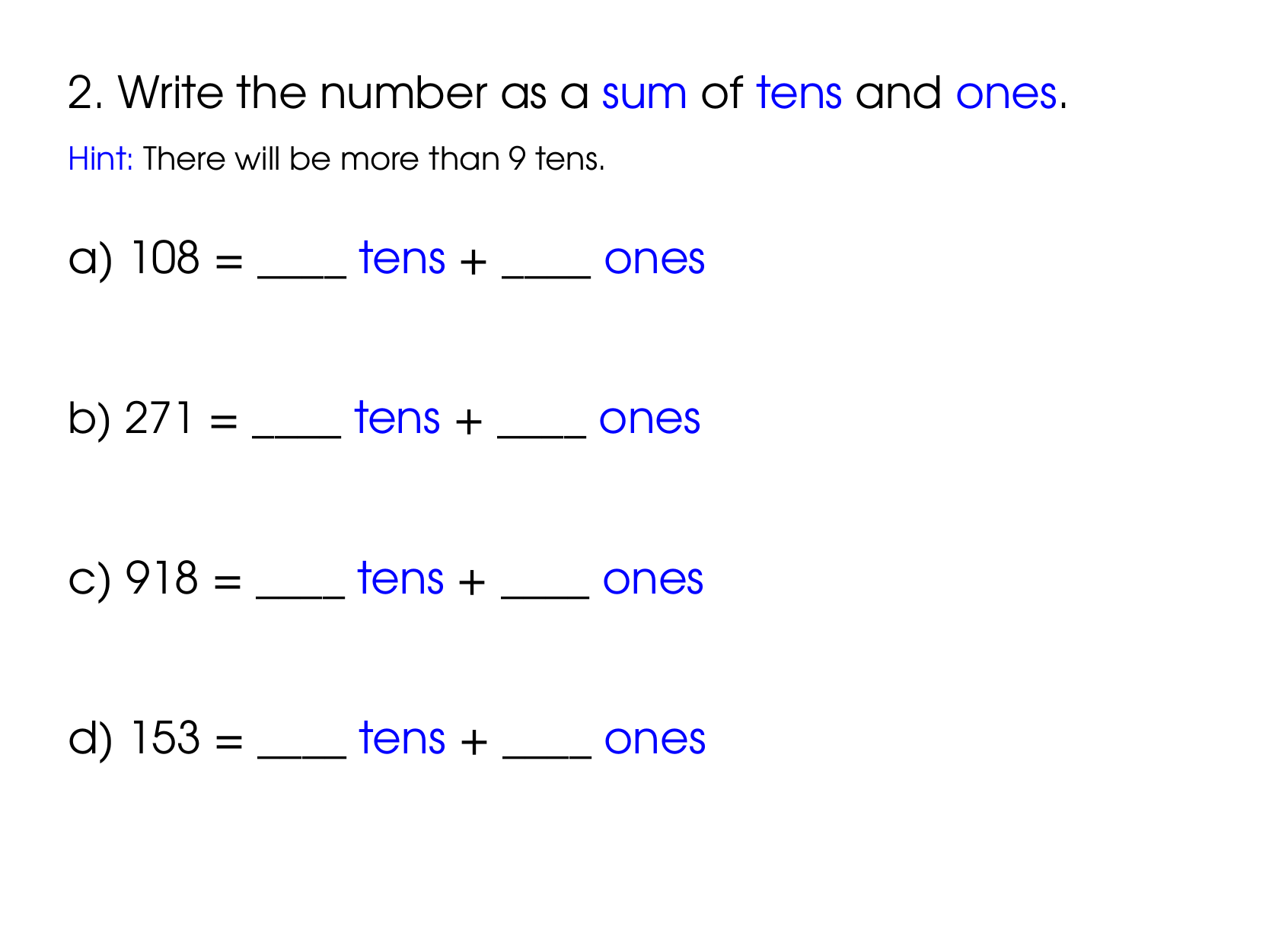

2. Write the number as a sum of tens and ones.
Hint: There will be more than 9 tens.
a) 108 = ____ tens + ____ ones
b) 271 = ____ tens + ____ ones
c) 918 = ____ tens + ____ ones
d) 153 = ____ tens + ____ ones